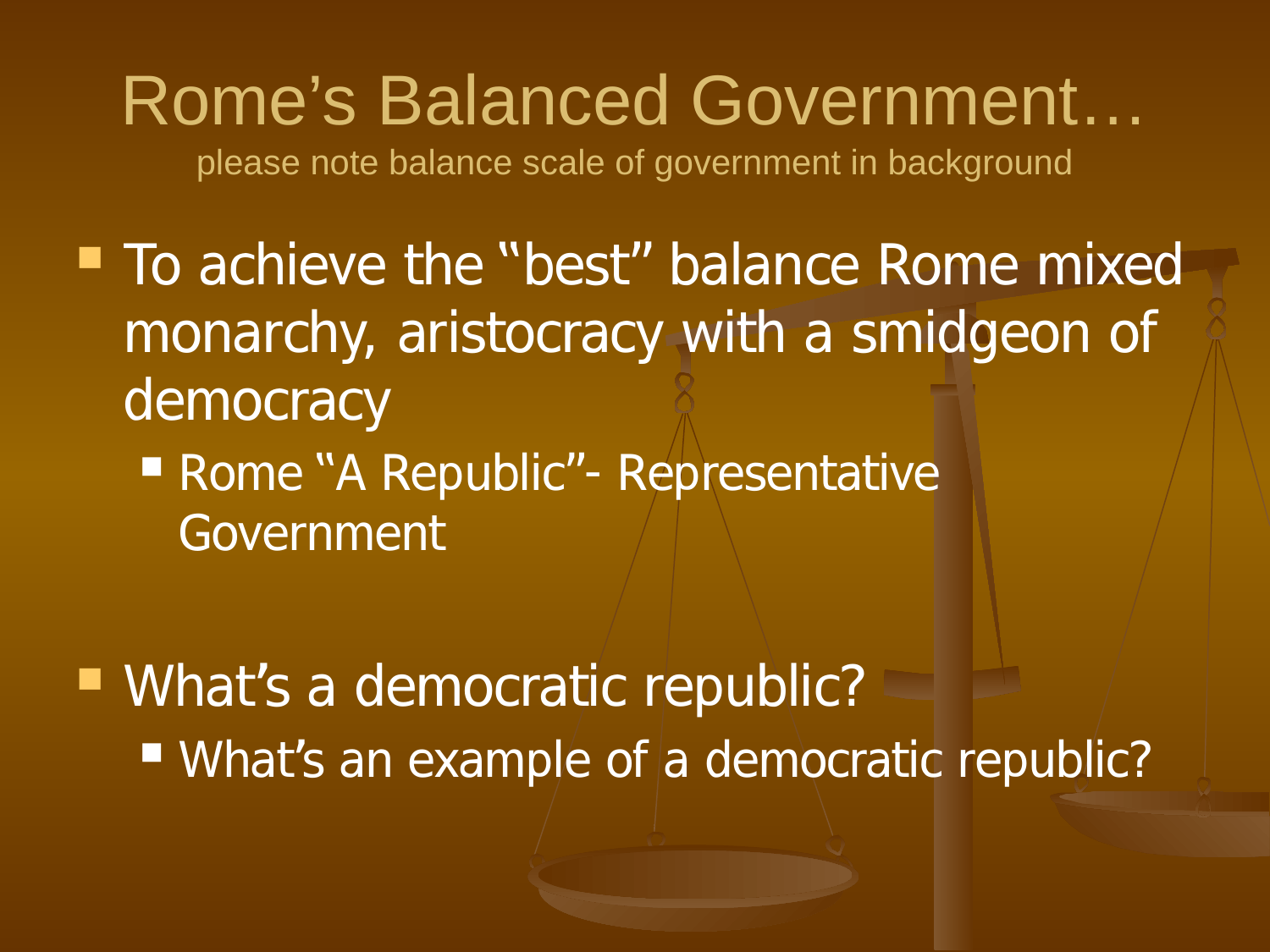

# Rome’s Balanced Government… please note balance scale of government in background
To achieve the “best” balance Rome mixed monarchy, aristocracy with a smidgeon of democracy
Rome “A Republic”- Representative Government

What’s a democratic republic?
What’s an example of a democratic republic?